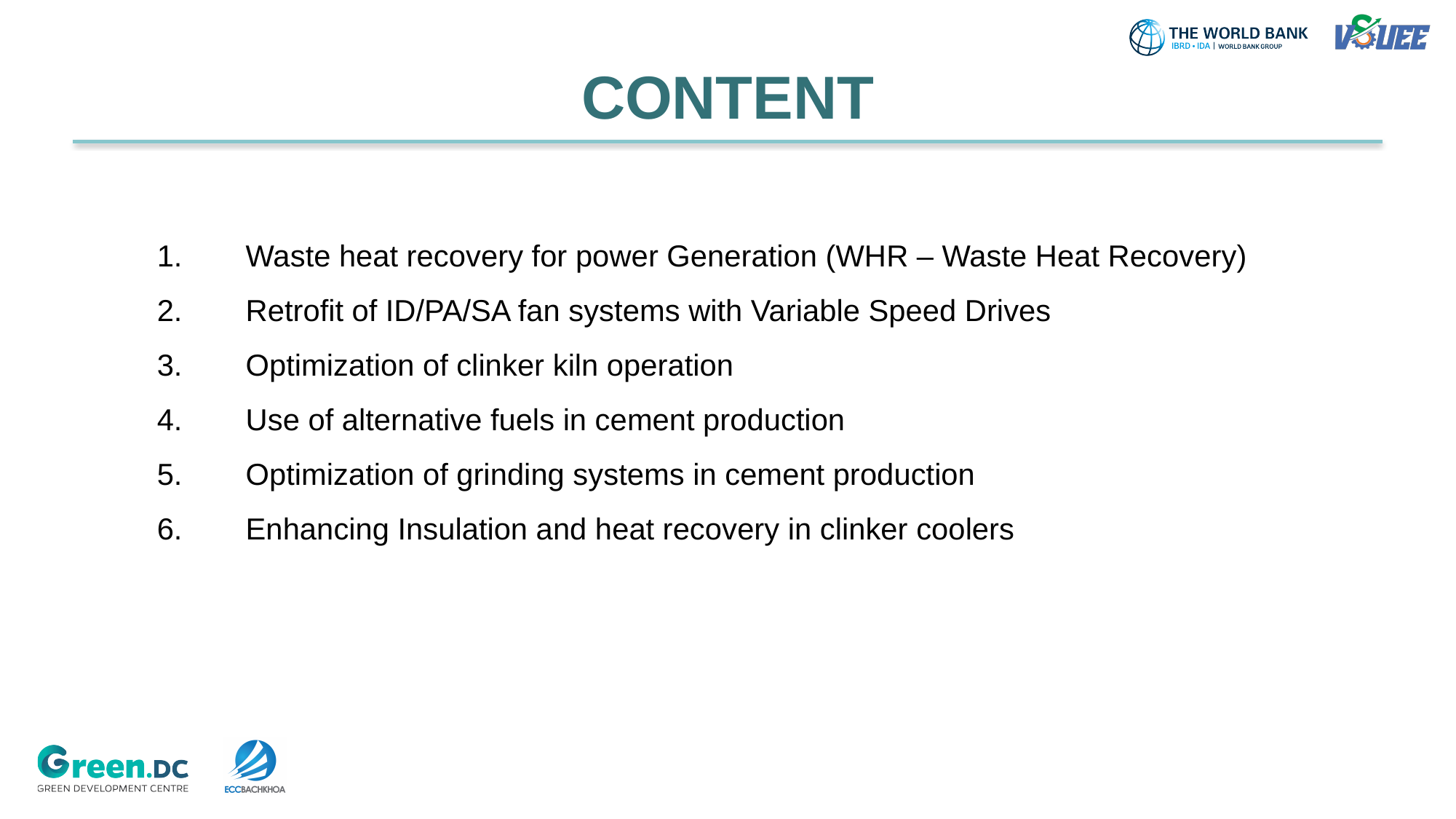

# CONTENT
Waste heat recovery for power Generation (WHR – Waste Heat Recovery)
Retrofit of ID/PA/SA fan systems with Variable Speed Drives
Optimization of clinker kiln operation
Use of alternative fuels in cement production
Optimization of grinding systems in cement production
Enhancing Insulation and heat recovery in clinker coolers